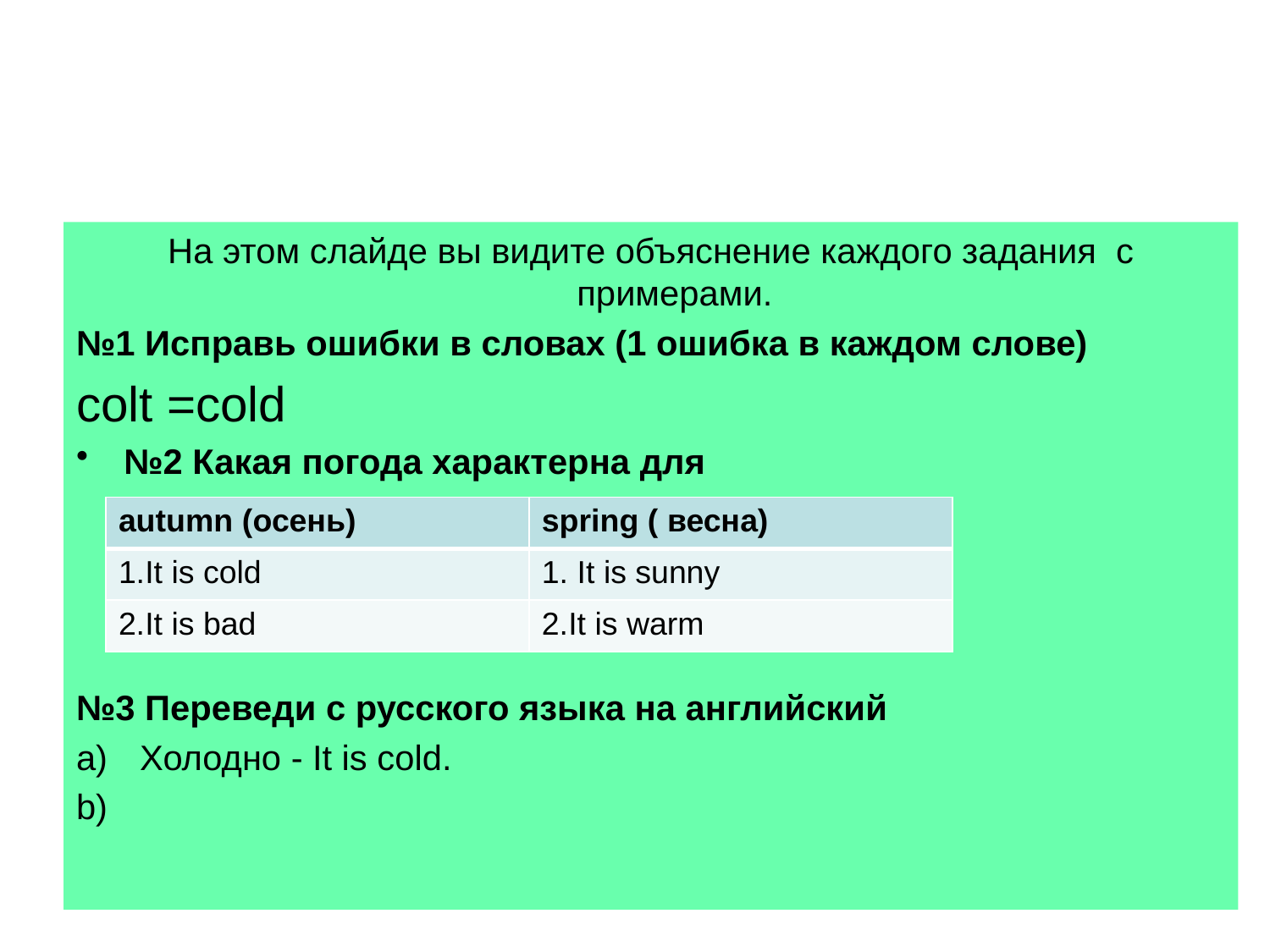

#
На этом слайде вы видите объяснение каждого задания  с примерами.
№1 Исправь ошибки в словах (1 ошибка в каждом слове)
colt =cold
№2 Какая погода характерна для

№3 Переведи с русского языка на английский
Холодно - It is cold.
b)
| autumn (осень) | spring ( весна) |
| --- | --- |
| 1.It is cold | 1. It is sunny |
| 2.It is bad | 2.It is warm |